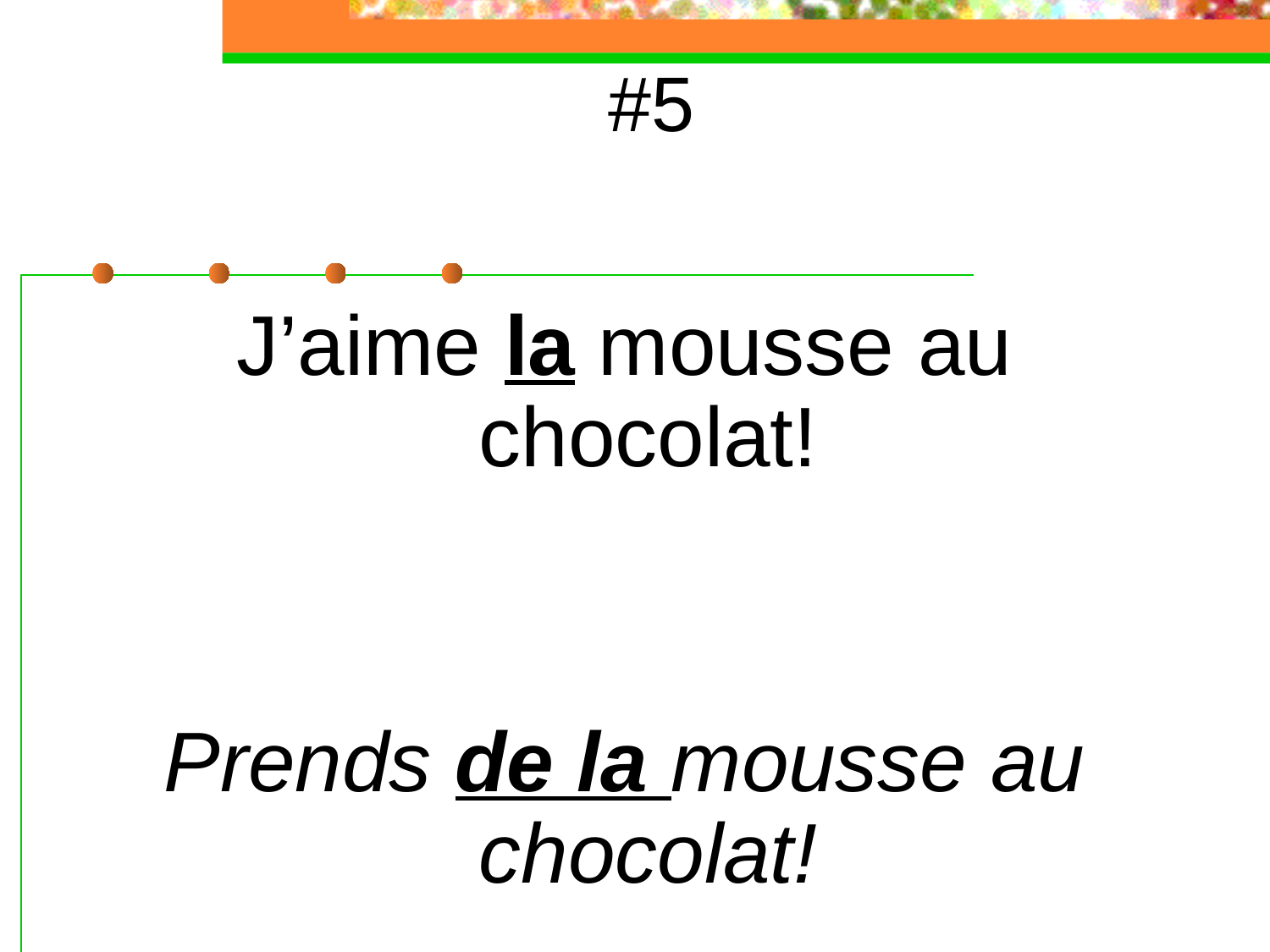

# #5
J’aime la mousse au chocolat!

Prends de la mousse au chocolat!